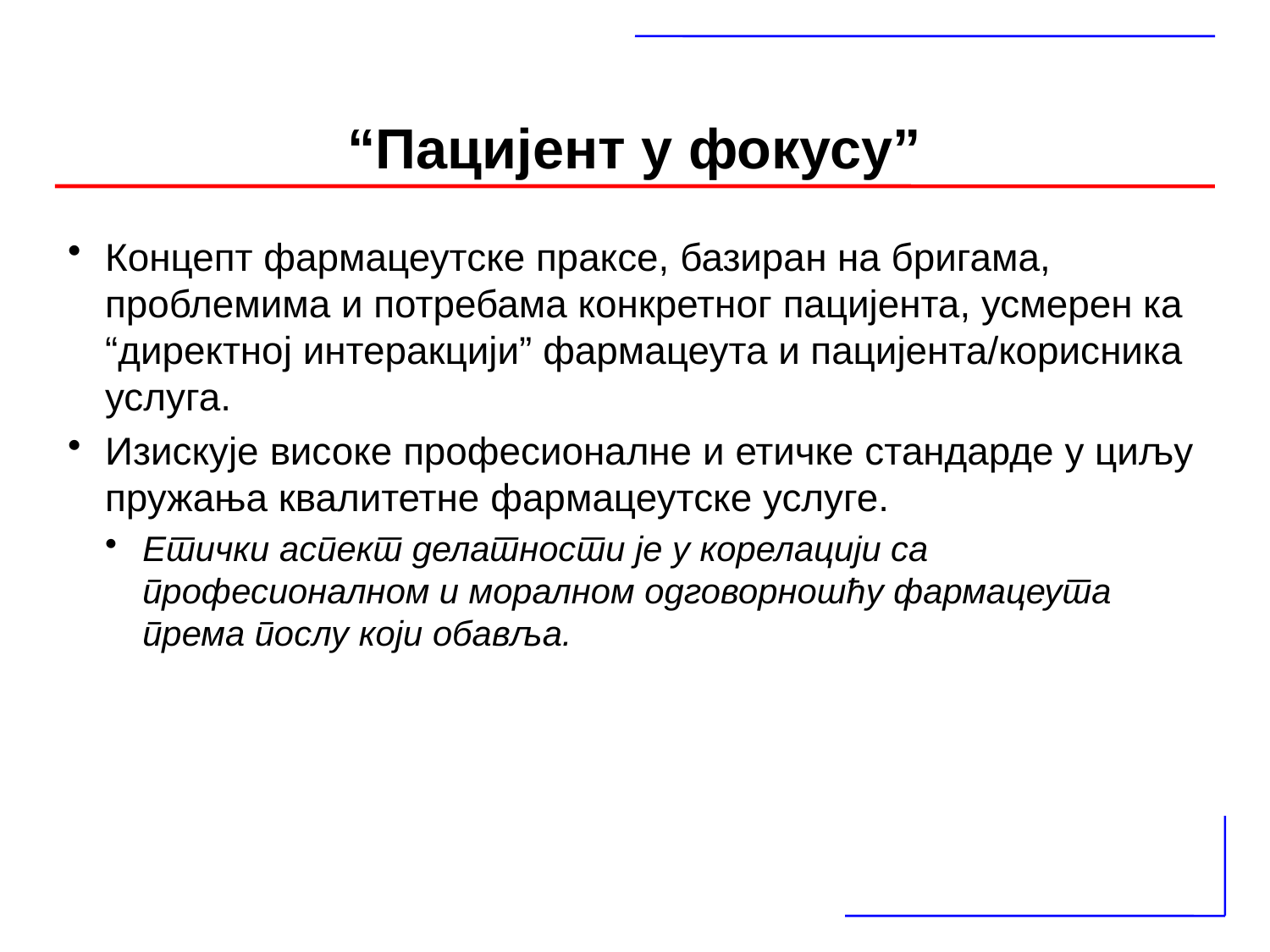

# “Пацијент у фокусу”
Концепт фармацеутске праксе, базиран на бригама, проблемима и потребама конкретног пацијента, усмерен ка “директној интеракцији” фармацеута и пацијента/корисника услуга.
Изискује високе професионалне и етичке стандарде у циљу пружања квалитетне фармацеутске услуге.
Етички аспект делатности је у корелацији са професионалном и моралном одговорношћу фармацеута према послу који обавља.